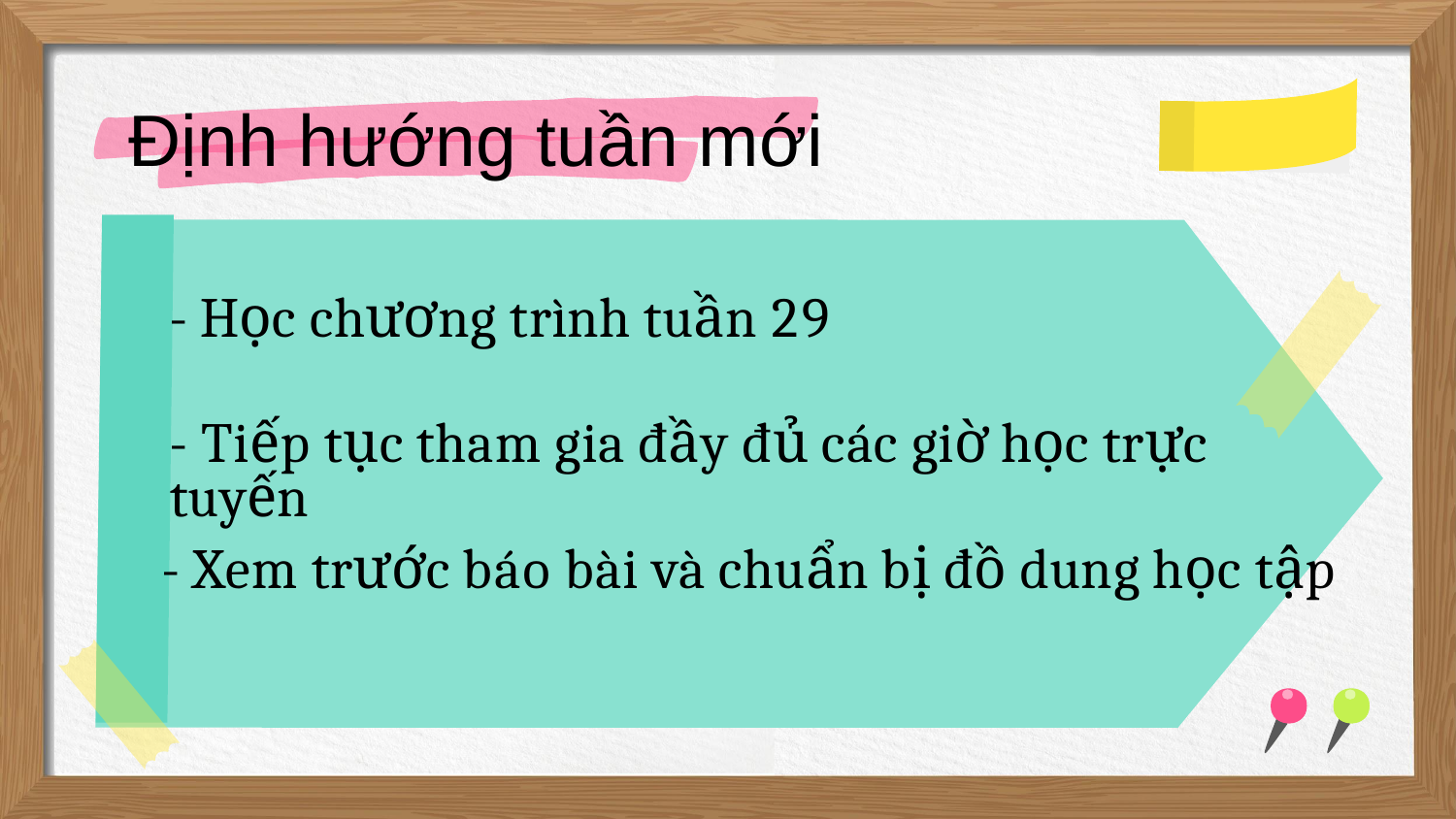

# Định hướng tuần mới

- Học chương trình tuần 29
- Tiếp tục tham gia đầy đủ các giờ học trực tuyến
- Xem trước báo bài và chuẩn bị đồ dung học tập